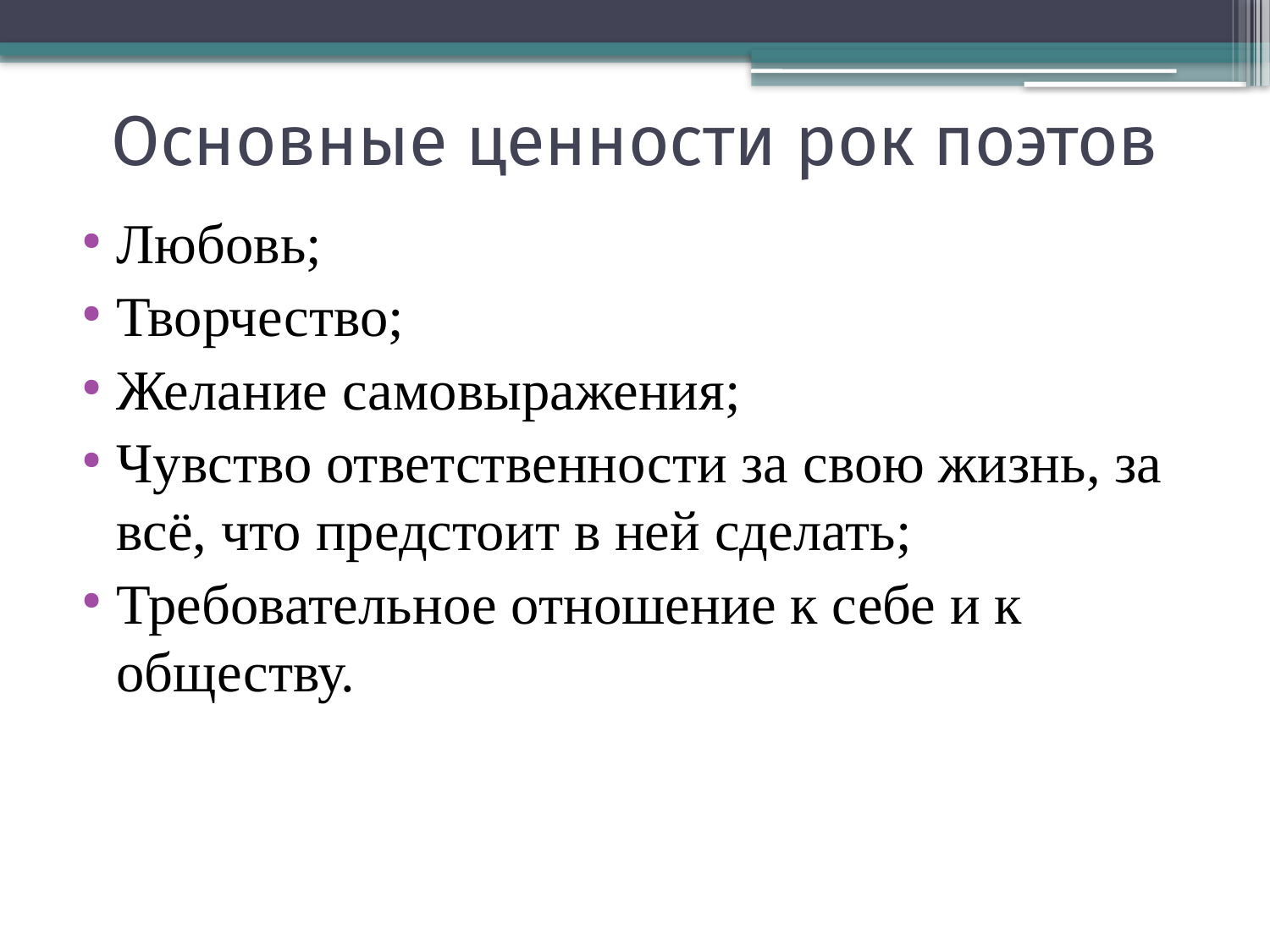

# Основные ценности рок поэтов
Любовь;
Творчество;
Желание самовыражения;
Чувство ответственности за свою жизнь, за всё, что предстоит в ней сделать;
Требовательное отношение к себе и к обществу.